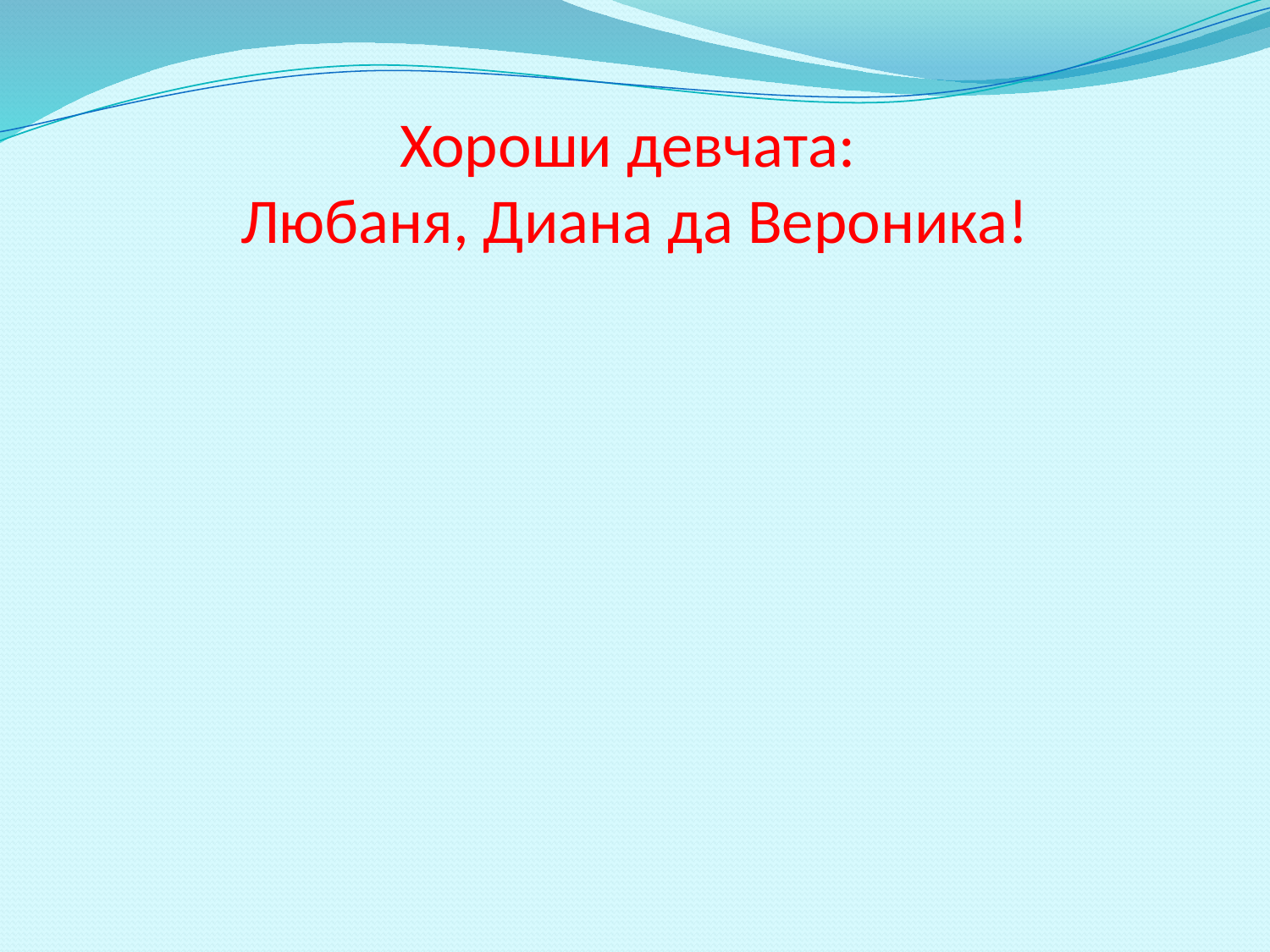

# Хороши девчата: Любаня, Диана да Вероника!